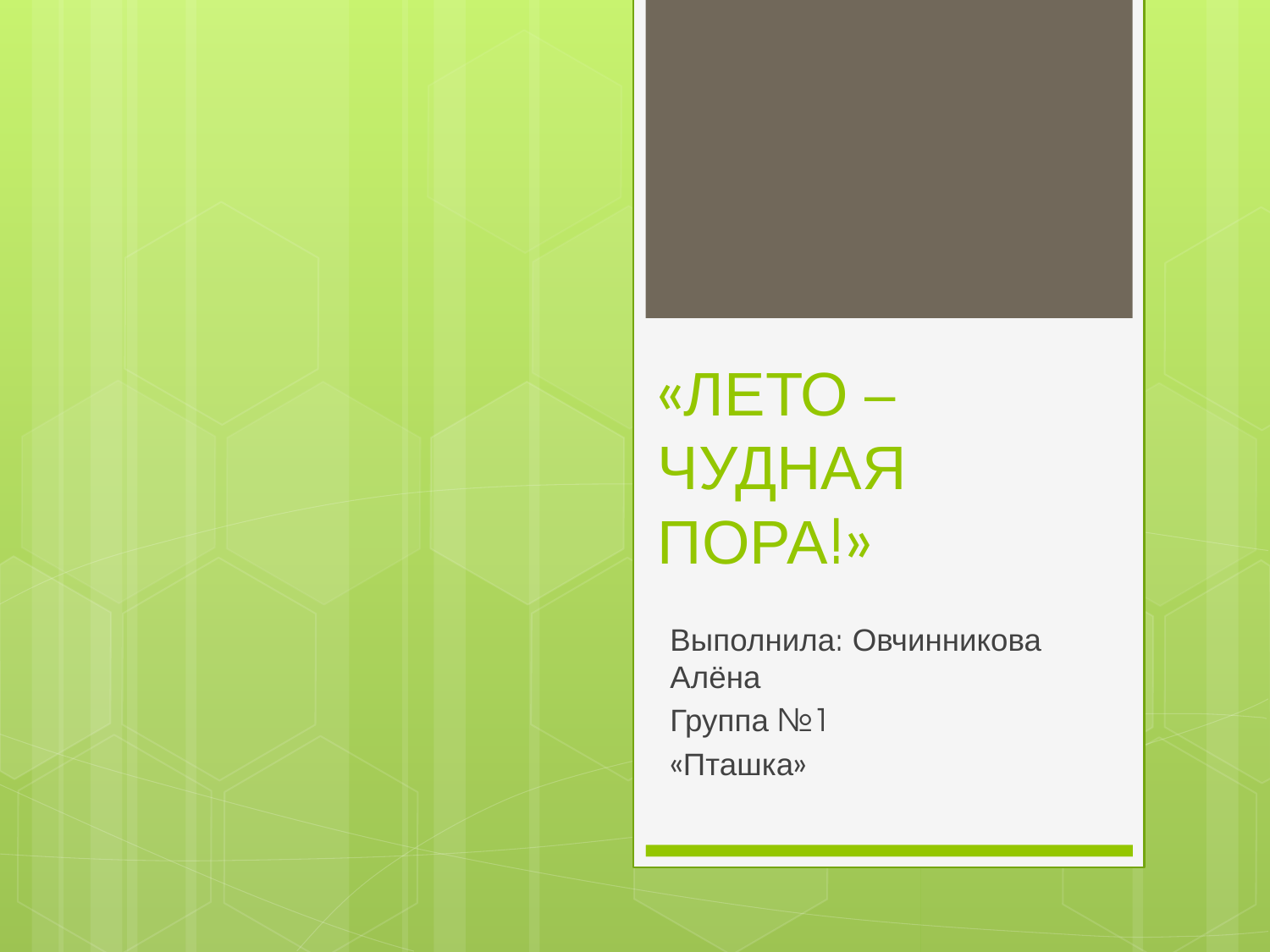

# «ЛЕТО – ЧУДНАЯ ПОРА!»
Выполнила: Овчинникова Алёна
Группа №1
«Пташка»